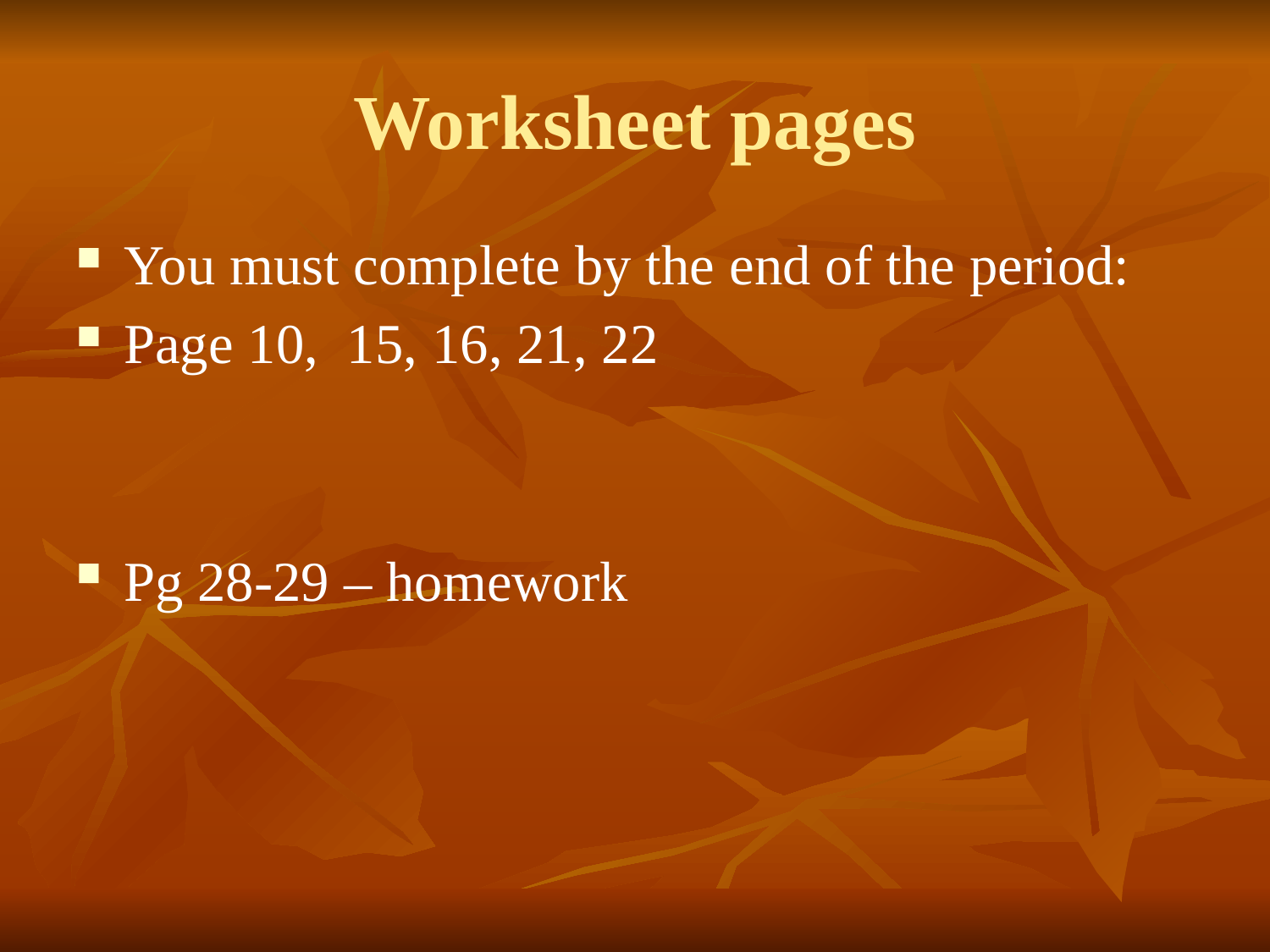

# Worksheet pages
You must complete by the end of the period:
Page 10,  15, 16, 21, 22

Pg 28-29 – homework